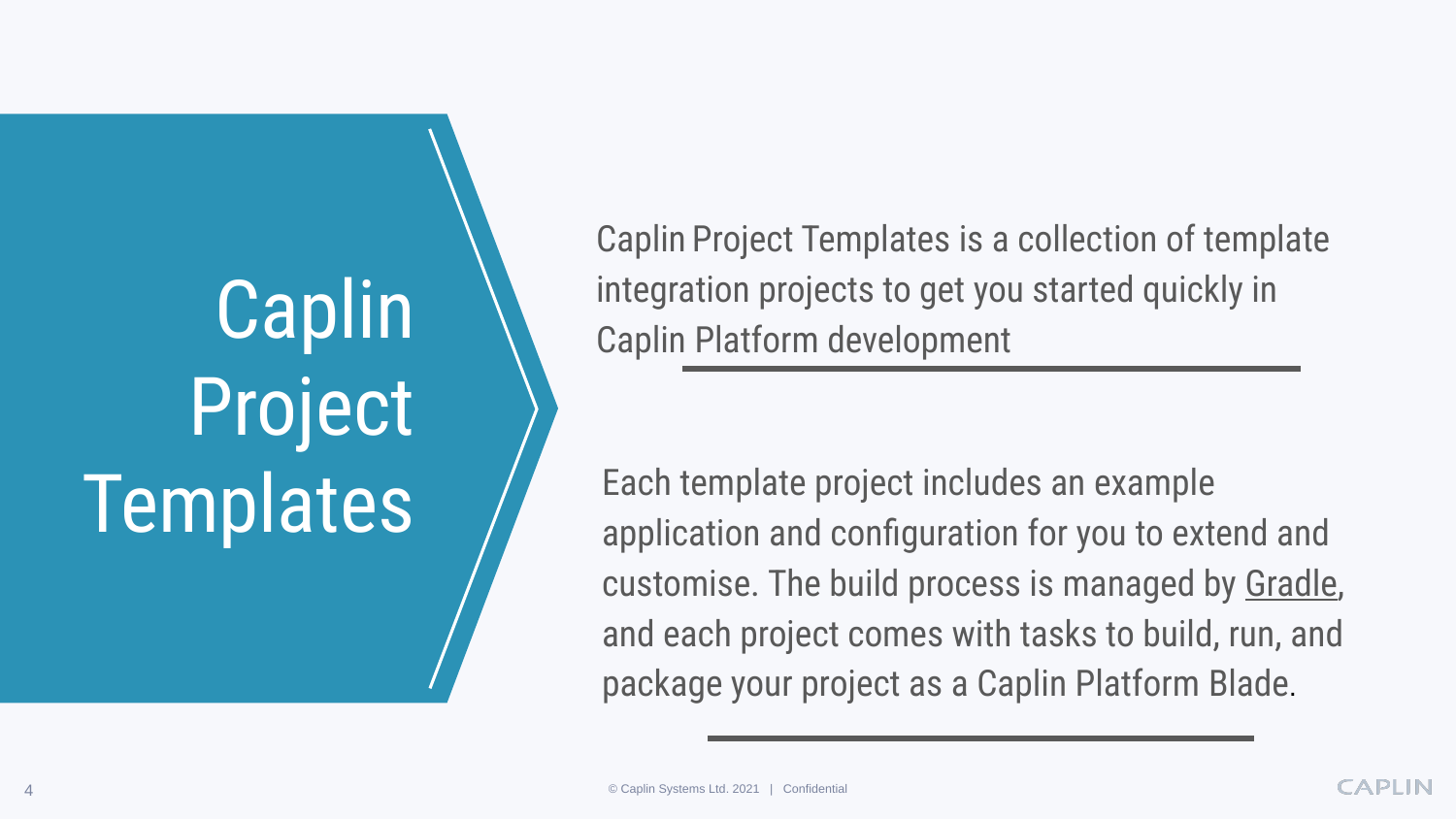

Caplin Project Templates is a collection of template integration projects to get you started quickly in Caplin Platform development

# Caplin Project
Templates

Each template project includes an example application and configuration for you to extend and customise. The build process is managed by Gradle, and each project comes with tasks to build, run, and package your project as a Caplin Platform Blade.